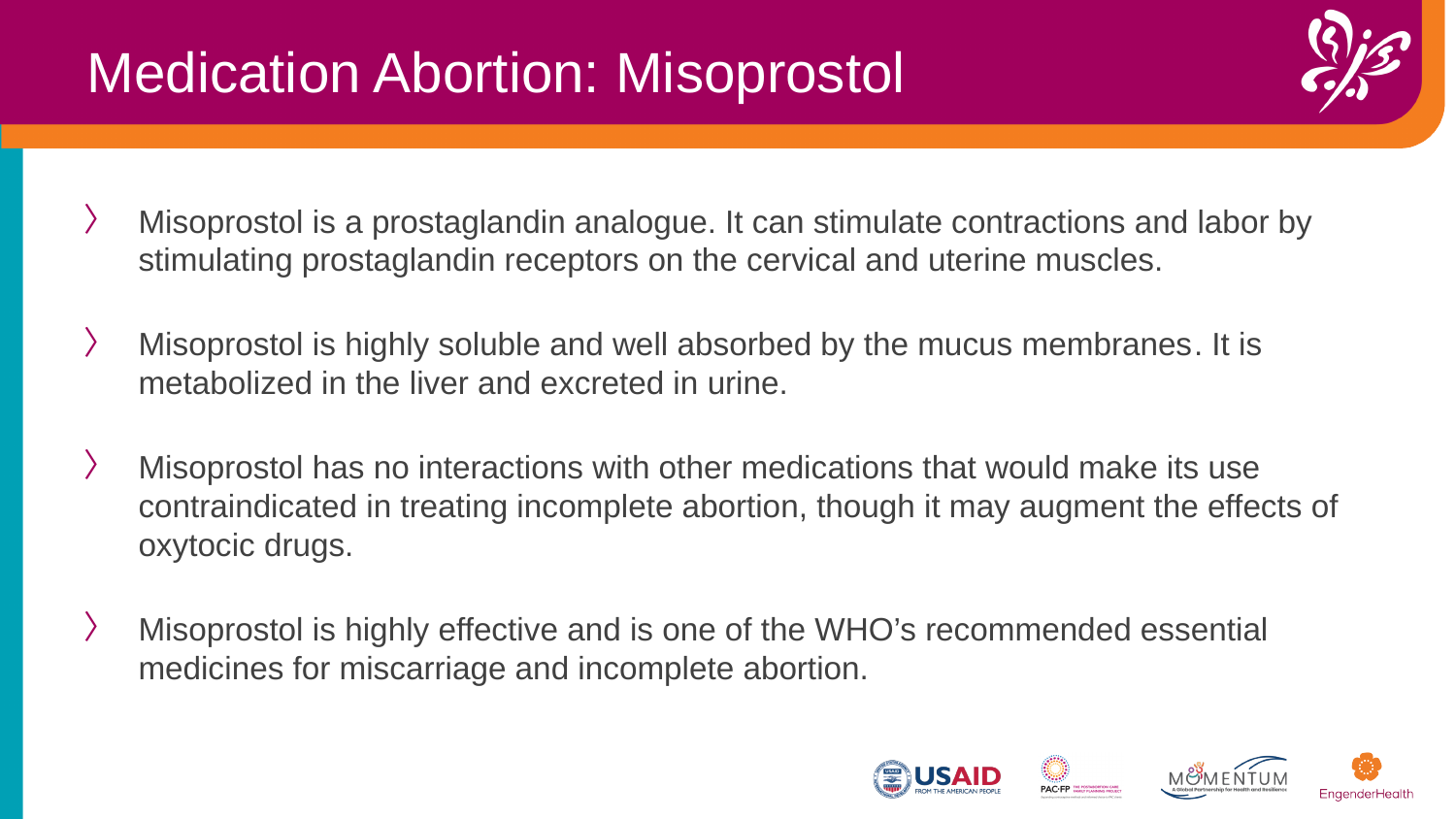

Medication Abortion: Misoprostol
Misoprostol is a prostaglandin analogue. It can stimulate contractions and labor by stimulating prostaglandin receptors on the cervical and uterine muscles.
Misoprostol is highly soluble and well absorbed by the mucus membranes​. It is metabolized in the liver and excreted in urine.
Misoprostol has no interactions with other medications that would make its use contraindicated in treating incomplete abortion, though it may augment the effects of oxytocic drugs.
Misoprostol is highly effective and is one of the WHO’s recommended essential medicines for miscarriage and incomplete abortion.